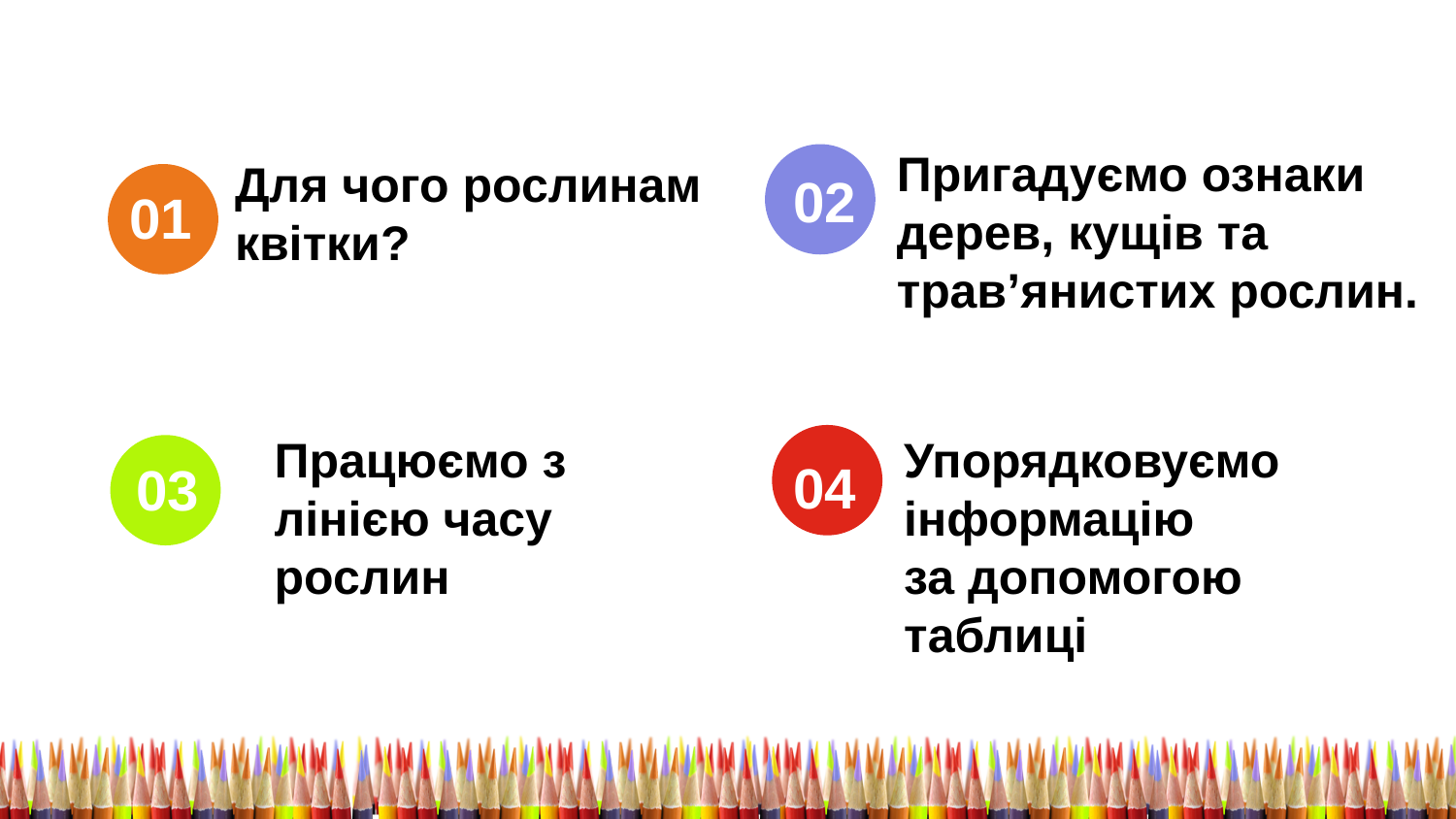

Пригадуємо ознаки
дерев, кущів та
трав’янистих рослин.

Для чого рослинам
квітки?

02
01
Працюємо з лінією часу рослин
Упорядковуємо
інформацію
за допомогою
таблиці

04
03